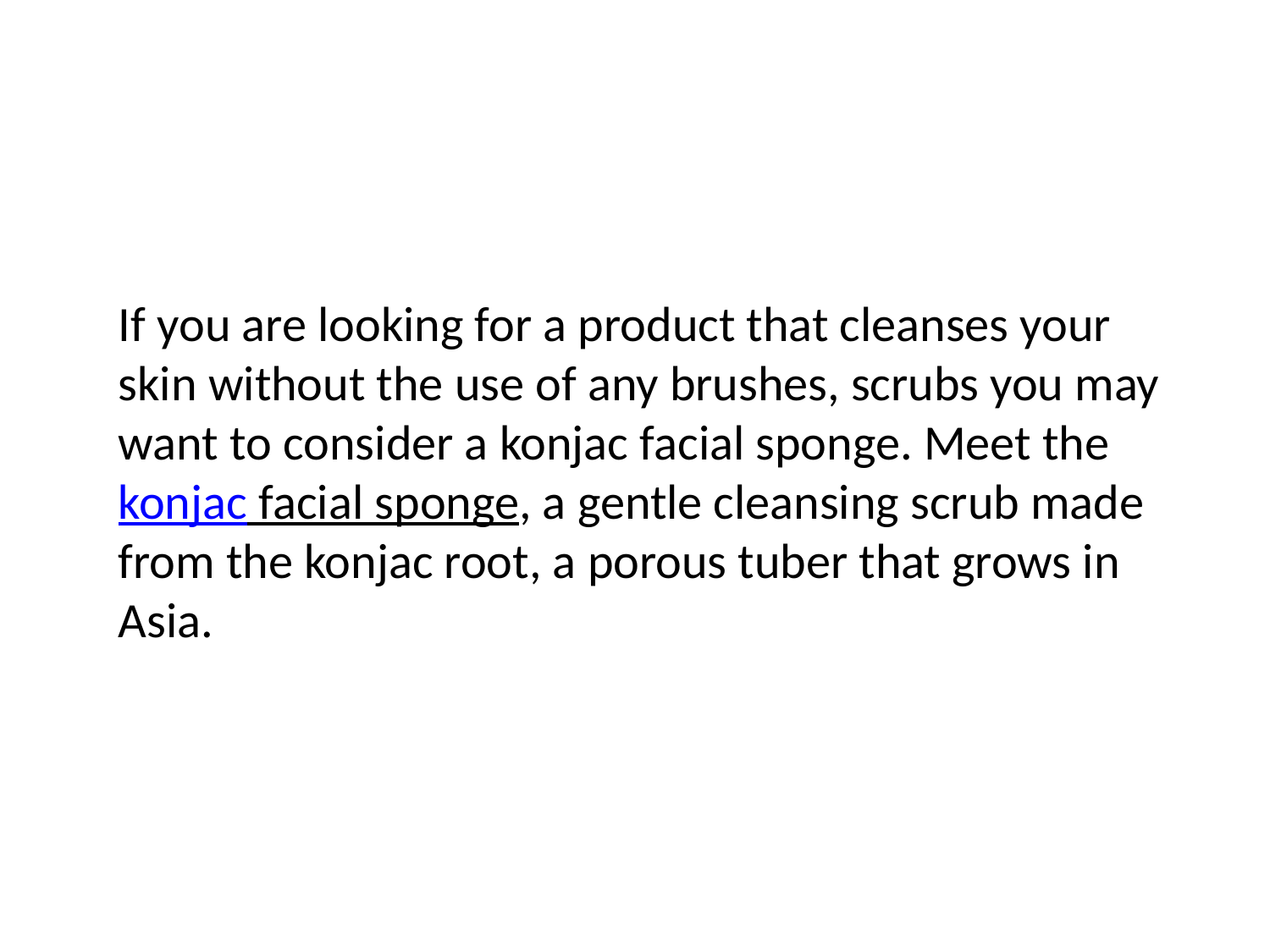

If you are looking for a product that cleanses your skin without the use of any brushes, scrubs you may want to consider a konjac facial sponge. Meet the konjac facial sponge, a gentle cleansing scrub made from the konjac root, a porous tuber that grows in Asia.